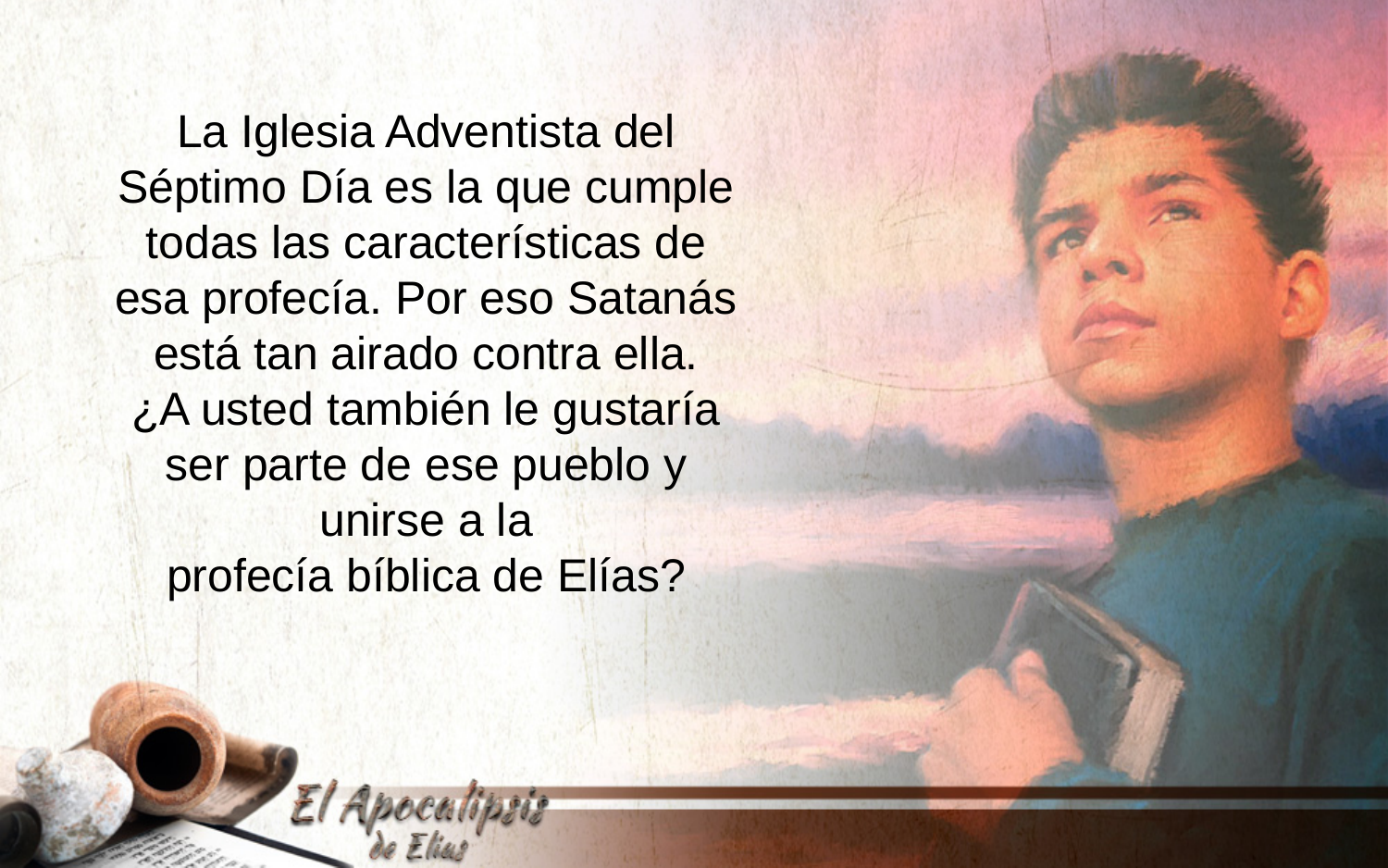

La Iglesia Adventista del Séptimo Día es la que cumple
todas las características de esa profecía. Por eso Satanás está tan airado contra ella.
¿A usted también le gustaría ser parte de ese pueblo y unirse a la
profecía bíblica de Elías?